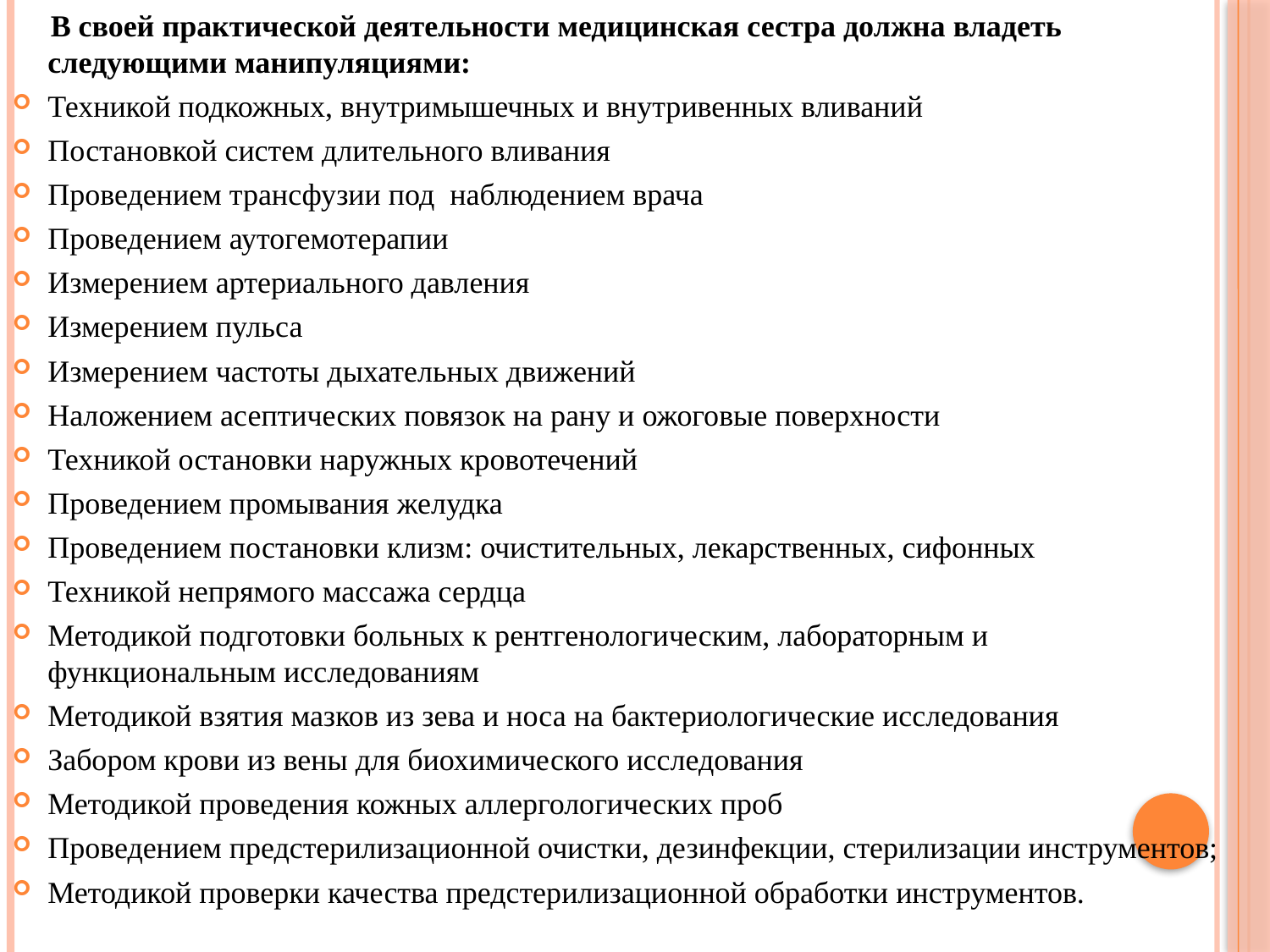

В своей практической деятельности медицинская сестра должна владеть следующими манипуляциями:
Техникой подкожных, внутримышечных и внутривенных вливаний
Постановкой систем длительного вливания
Проведением трансфузии под  наблюдением врача
Проведением аутогемотерапии
Измерением артериального давления
Измерением пульса
Измерением частоты дыхательных движений
Наложением асептических повязок на рану и ожоговые поверхности
Техникой остановки наружных кровотечений
Проведением промывания желудка
Проведением постановки клизм: очистительных, лекарственных, сифонных
Техникой непрямого массажа сердца
Методикой подготовки больных к рентгенологическим, лабораторным и    функциональным исследованиям
Методикой взятия мазков из зева и носа на бактериологические исследования
Забором крови из вены для биохимического исследования
Методикой проведения кожных аллергологических проб
Проведением предстерилизационной очистки, дезинфекции, стерилизации инструментов;
Методикой проверки качества предстерилизационной обработки инструментов.

#